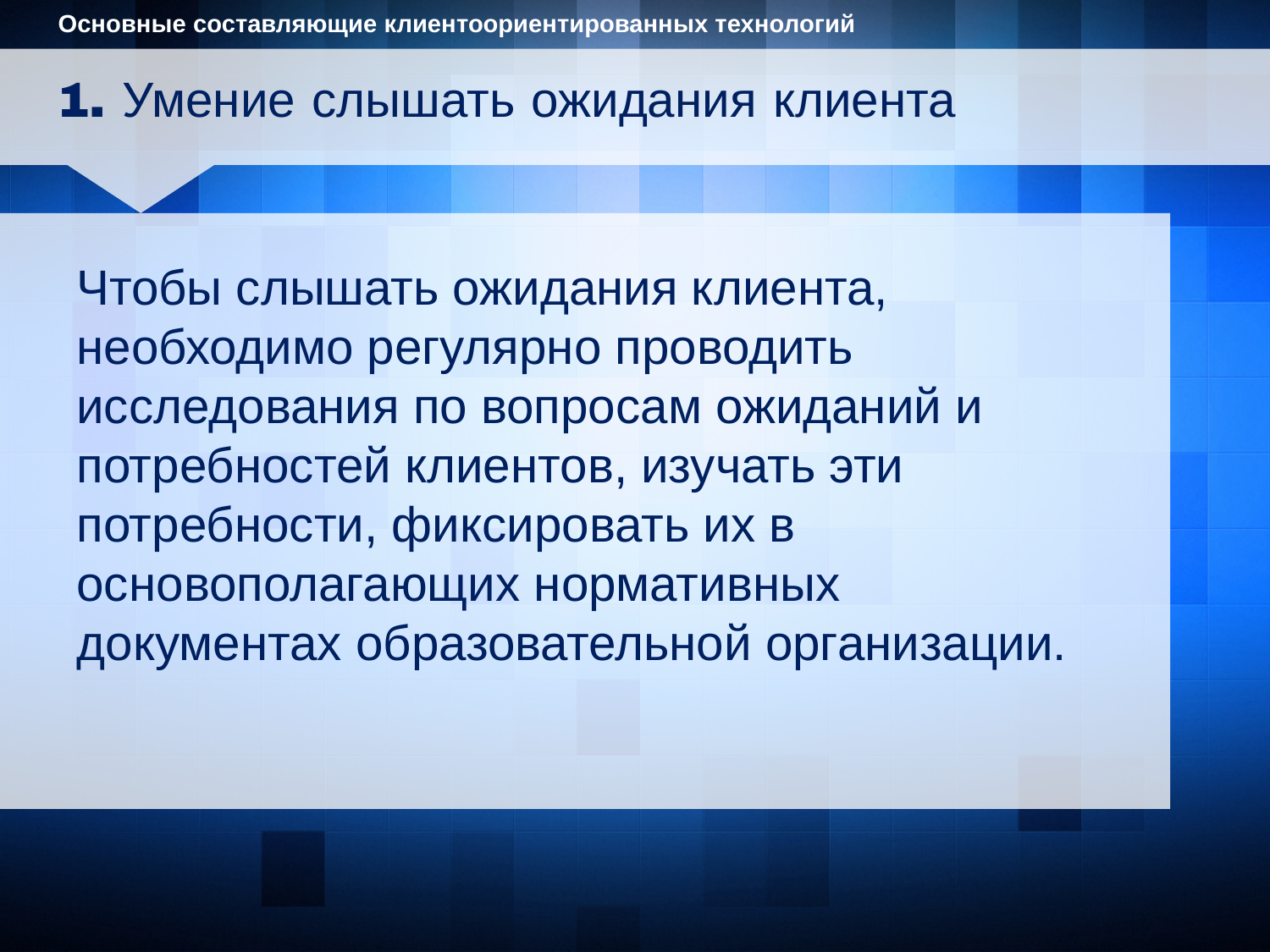

Основные составляющие клиентоориентированных технологий

1. Умение слышать ожидания клиента

Чтобы слышать ожидания клиента, необходимо регулярно проводить исследования по вопросам ожиданий и потребностей клиентов, изучать эти потребности, фиксировать их в основополагающих нормативных документах образовательной организации.